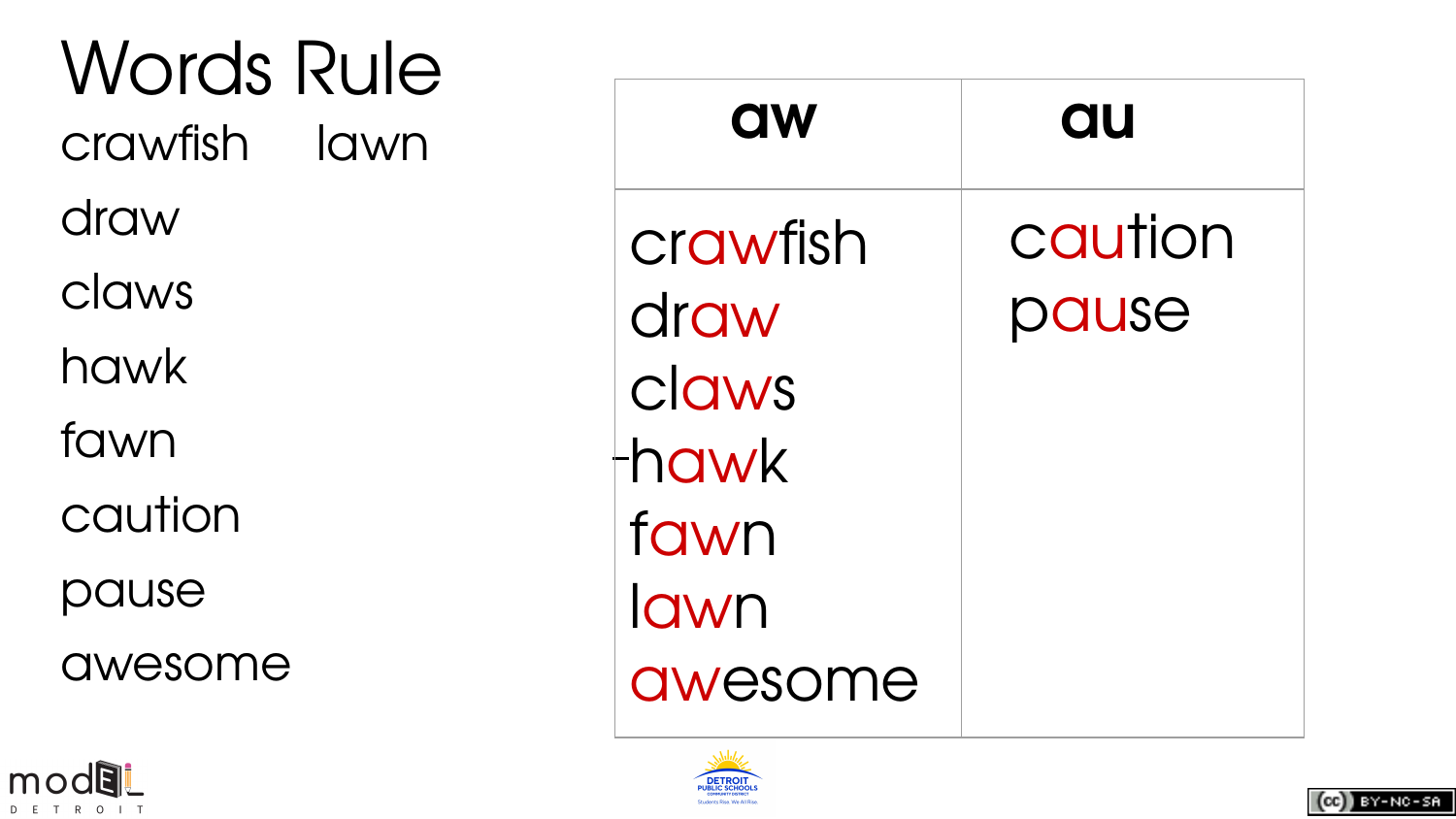

# Words Rule
| aw | au |
| --- | --- |
|  |  |
crawfish     lawn
draw
claws
hawk
fawn
caution
pause
awesome

caution
pause
crawfish
draw
claws
hawk
fawn
lawn
awesome